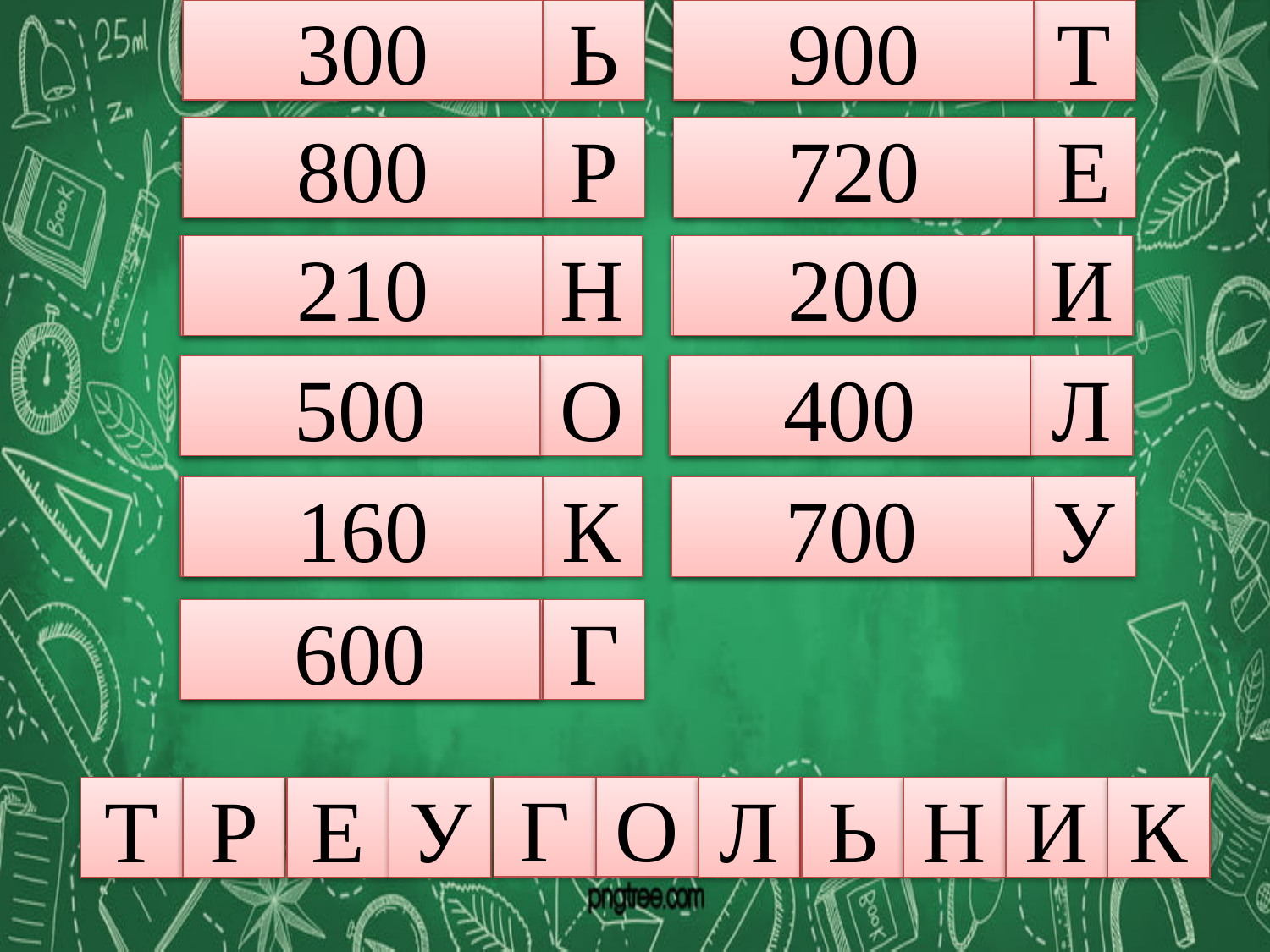

290+10
300
Ь
860+40
900
Т
710+90
800
Р
760-40
720
Е
240-30
210
Н
170+30
200
И
50+450
500
О
400
360+40
Л
890-730
160
К
700
70+630
У
600
80+520
Г
Г
О
Т
Р
Е
У
Л
Ь
Н
И
К